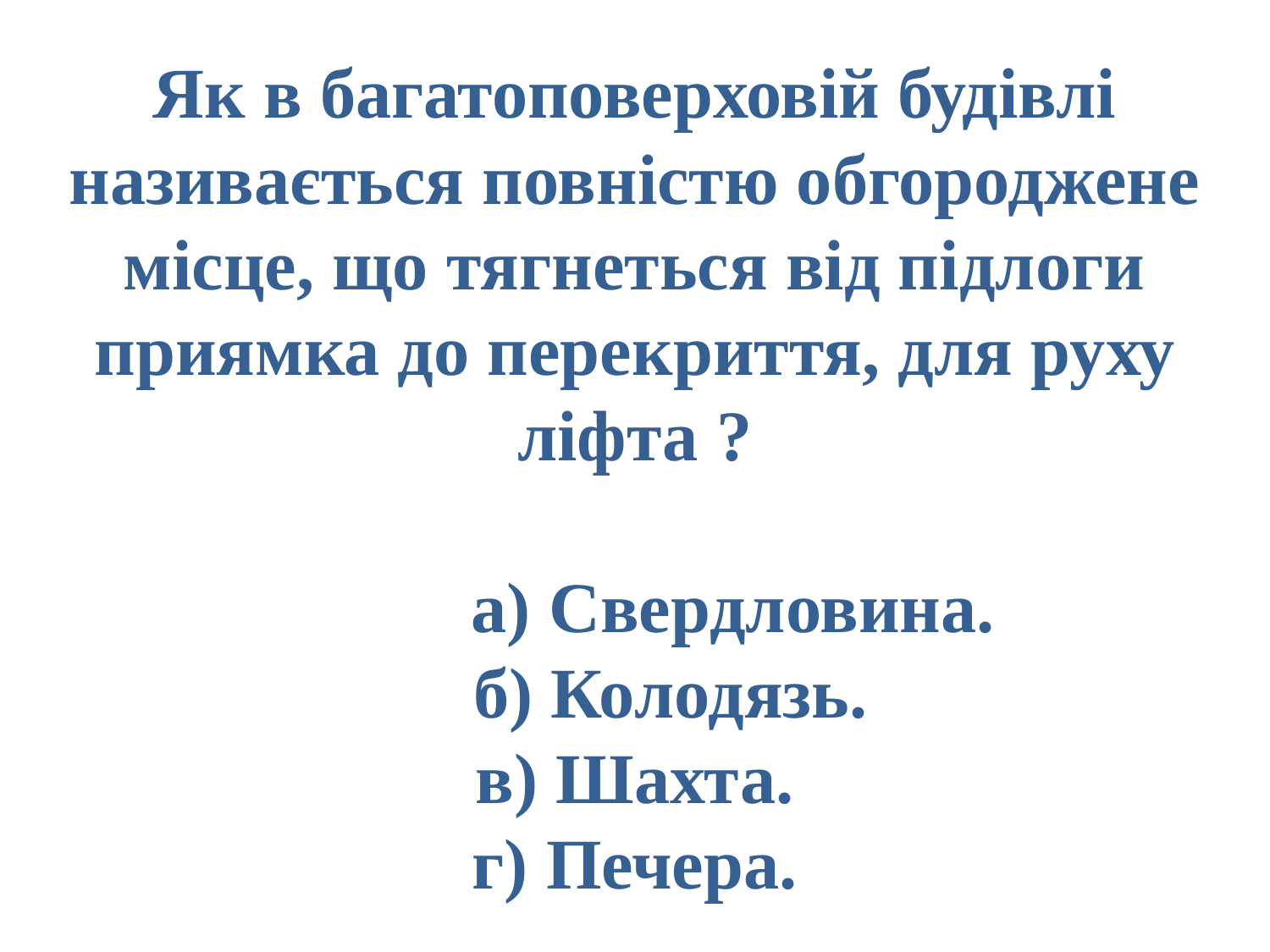

# Як в багатоповерховій будівлі називається повністю обгороджене місце, що тягнеться від підлоги приямка до перекриття, для руху ліфта ? а) Свердловина. б) Колодязь. в) Шахта. г) Печера.